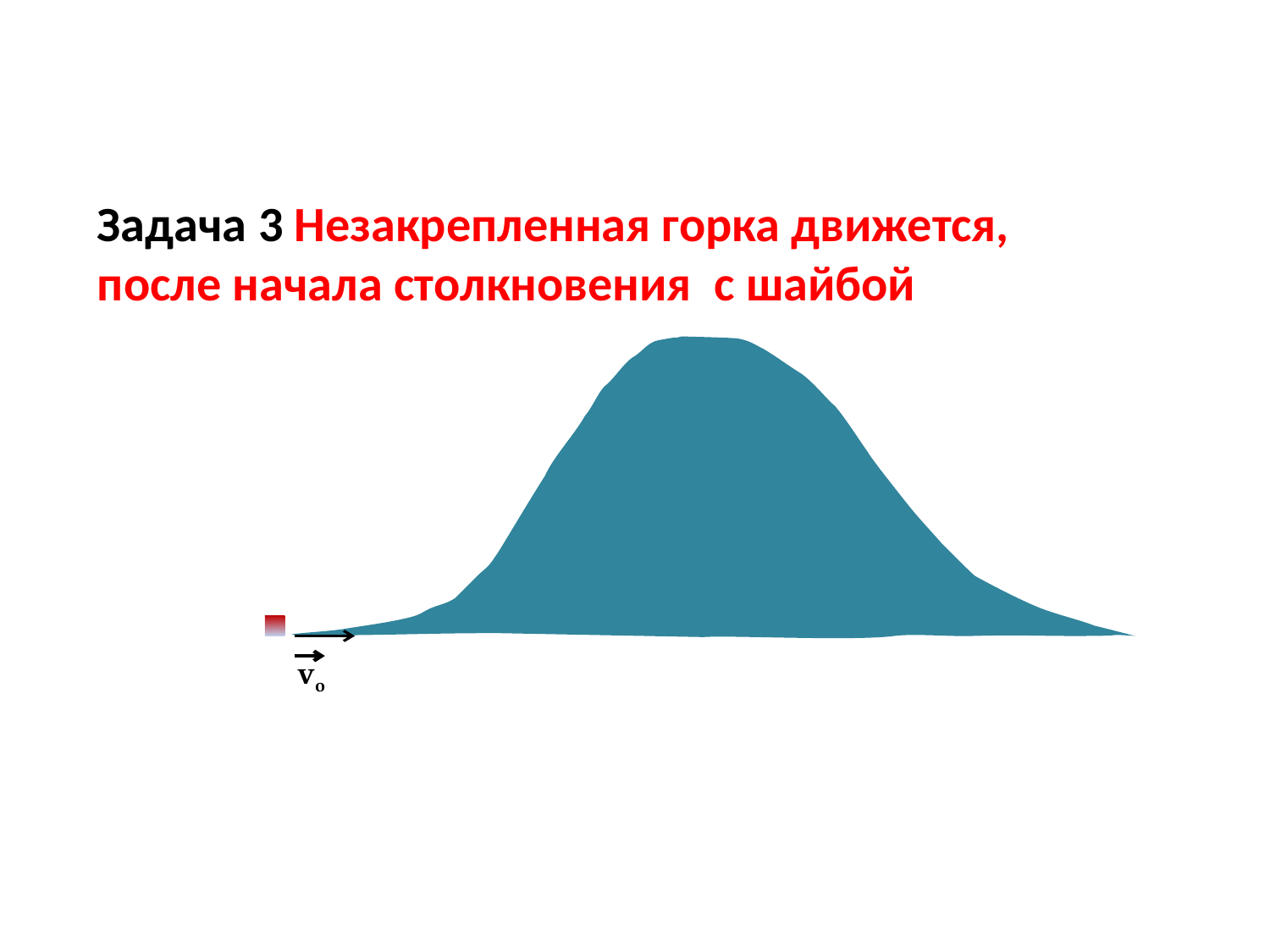

Задача 3 Незакрепленная горка движется, после начала столкновения  с шайбой

vo